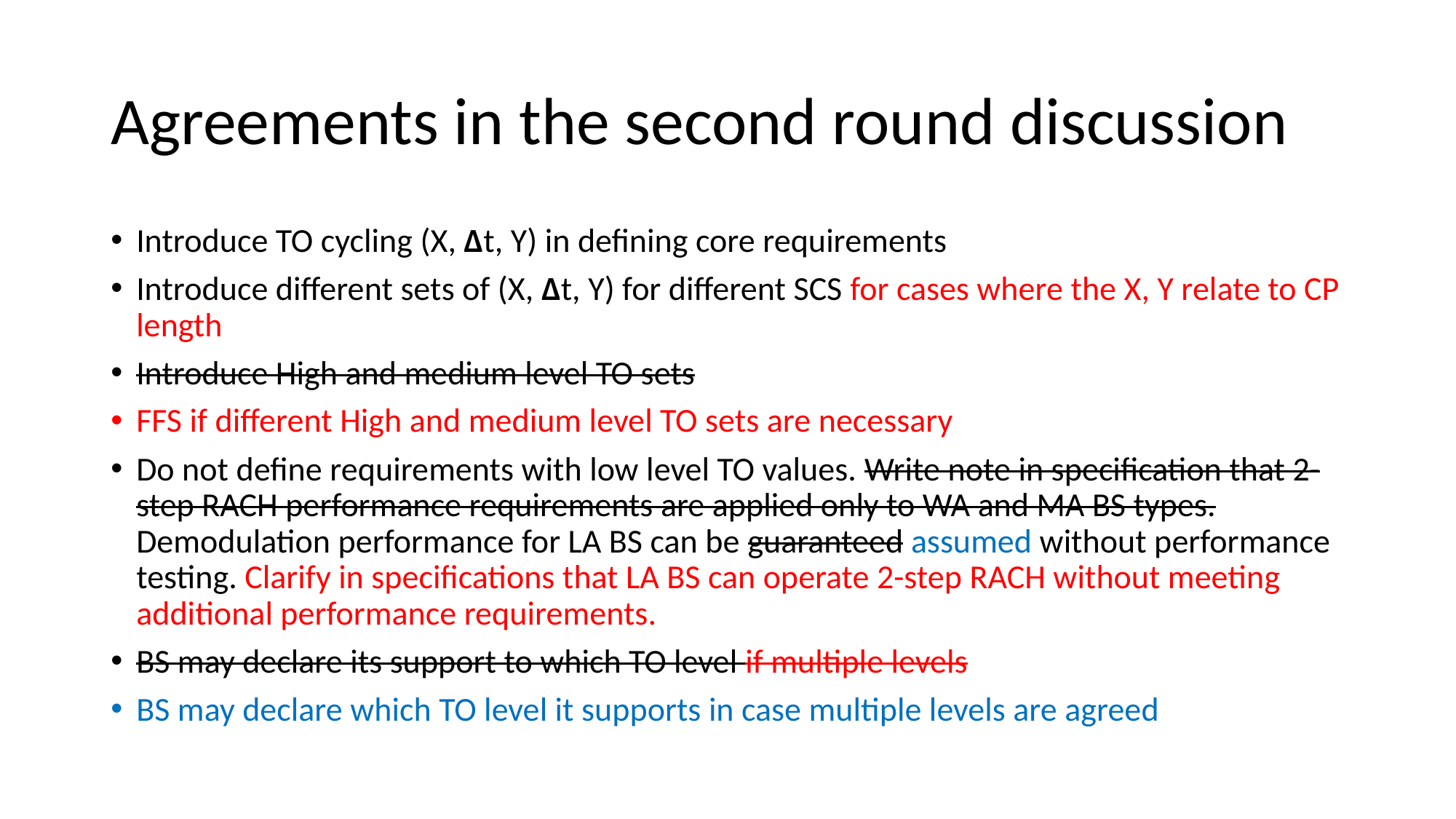

# Agreements in the second round discussion
Introduce TO cycling (X, ∆t, Y) in defining core requirements
Introduce different sets of (X, ∆t, Y) for different SCS for cases where the X, Y relate to CP length
Introduce High and medium level TO sets
FFS if different High and medium level TO sets are necessary
Do not define requirements with low level TO values. Write note in specification that 2-step RACH performance requirements are applied only to WA and MA BS types. Demodulation performance for LA BS can be guaranteed assumed without performance testing. Clarify in specifications that LA BS can operate 2-step RACH without meeting additional performance requirements.
BS may declare its support to which TO level if multiple levels
BS may declare which TO level it supports in case multiple levels are agreed